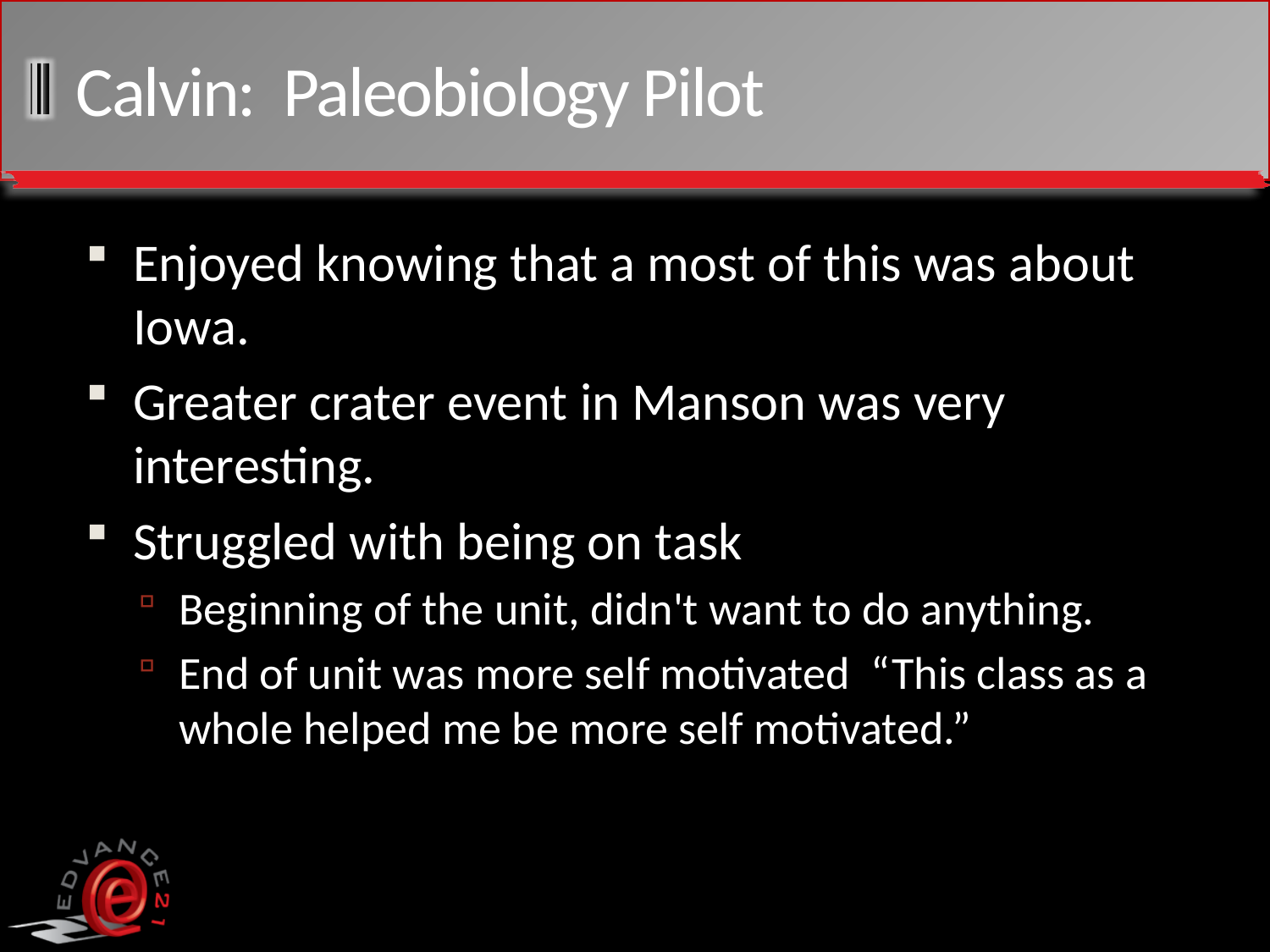

# Calvin:  Paleobiology Pilot
Enjoyed knowing that a most of this was about Iowa.
Greater crater event in Manson was very interesting.
Struggled with being on task
Beginning of the unit, didn't want to do anything.
End of unit was more self motivated  “This class as a whole helped me be more self motivated.”